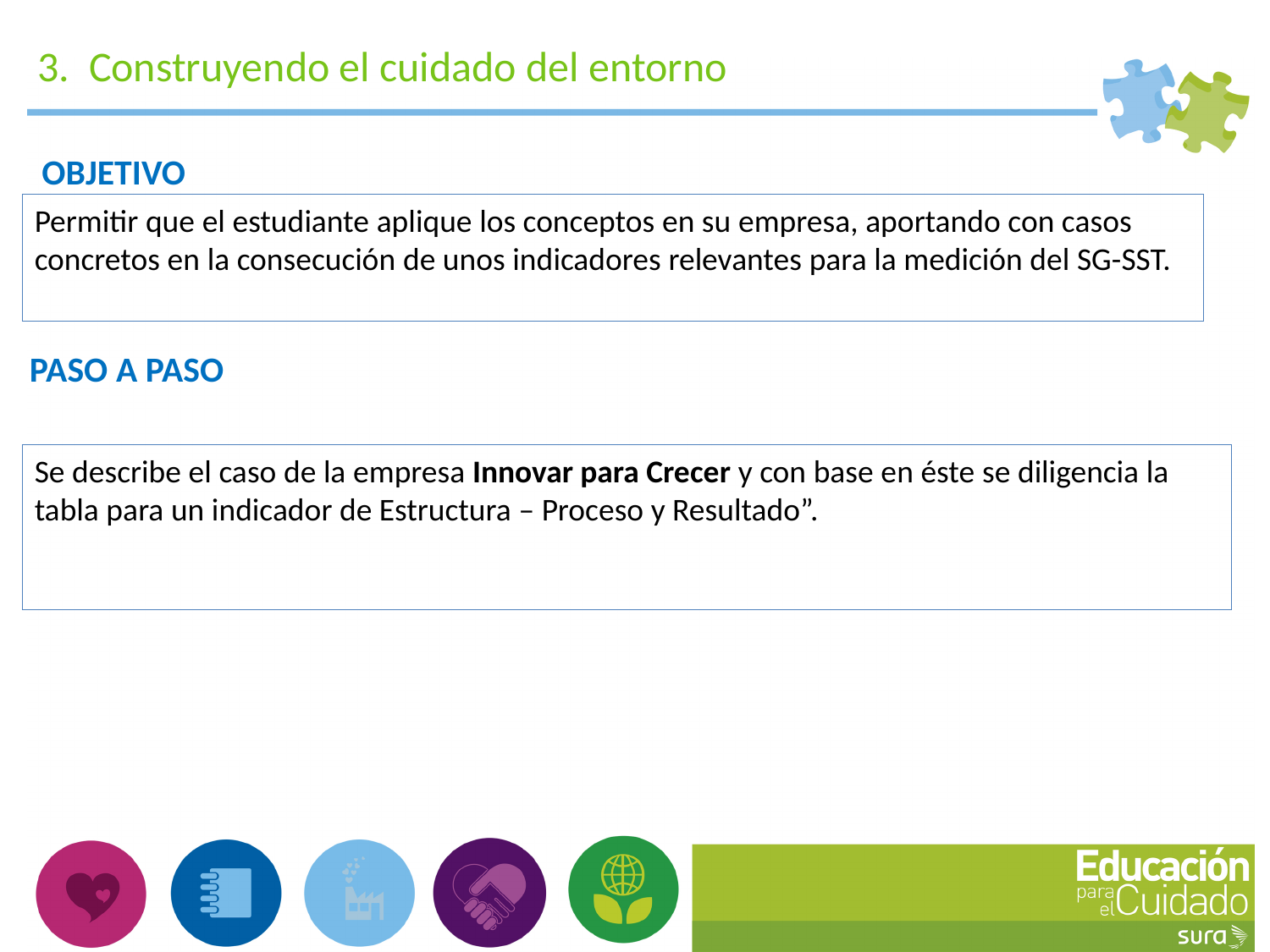

3.  Construyendo el cuidado del entorno
OBJETIVO
Permitir que el estudiante aplique los conceptos en su empresa, aportando con casos concretos en la consecución de unos indicadores relevantes para la medición del SG-SST.

PASO A PASO
Se describe el caso de la empresa Innovar para Crecer y con base en éste se diligencia la tabla para un indicador de Estructura – Proceso y Resultado”.